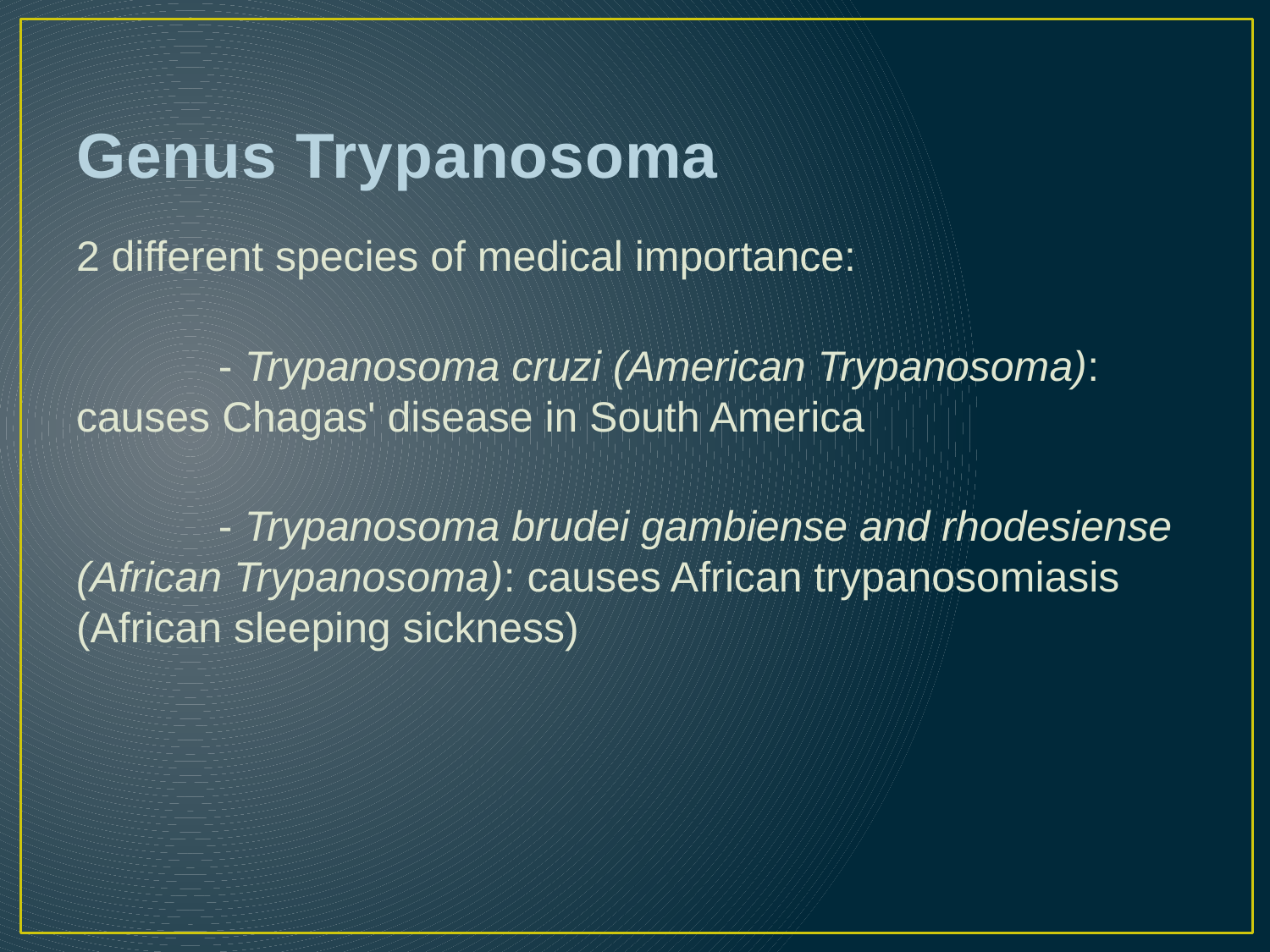

# Genus Trypanosoma
2 different species of medical importance:
            - Trypanosoma cruzi (American Trypanosoma): causes Chagas' disease in South America
            - Trypanosoma brudei gambiense and rhodesiense (African Trypanosoma): causes African trypanosomiasis (African sleeping sickness)